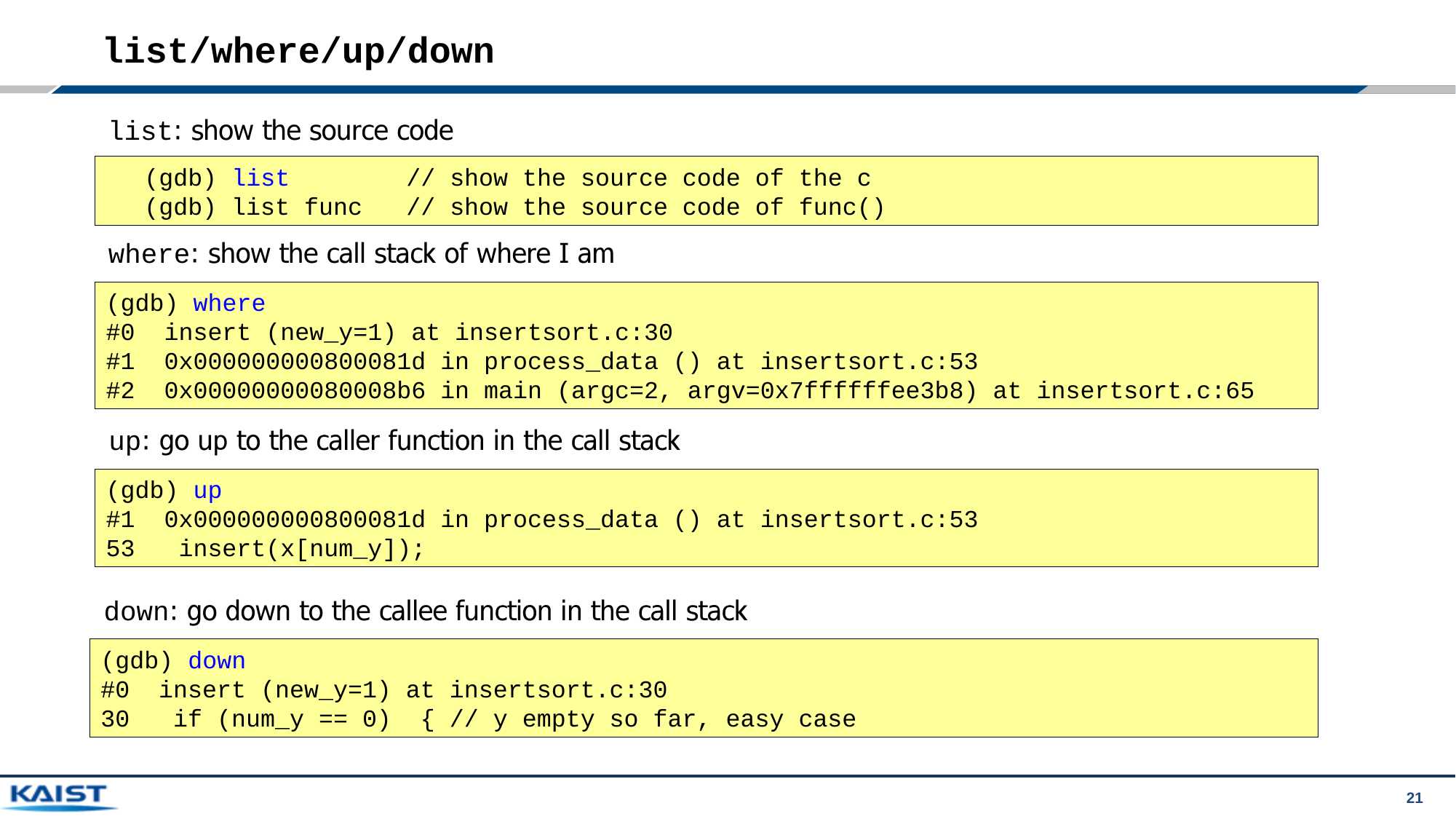

# list/where/up/down
list: show the source code
(gdb) list        // show the source code of the c
(gdb) list func   // show the source code of func()
where: show the call stack of where I am
(gdb) where
#0  insert (new_y=1) at insertsort.c:30
#1  0x000000000800081d in process_data () at insertsort.c:53
#2  0x00000000080008b6 in main (argc=2, argv=0x7ffffffee3b8) at insertsort.c:65
up: go up to the caller function in the call stack
(gdb) up
#1  0x000000000800081d in process_data () at insertsort.c:53
53   insert(x[num_y]);
down: go down to the callee function in the call stack
(gdb) down
#0  insert (new_y=1) at insertsort.c:30
30   if (num_y == 0)  { // y empty so far, easy case